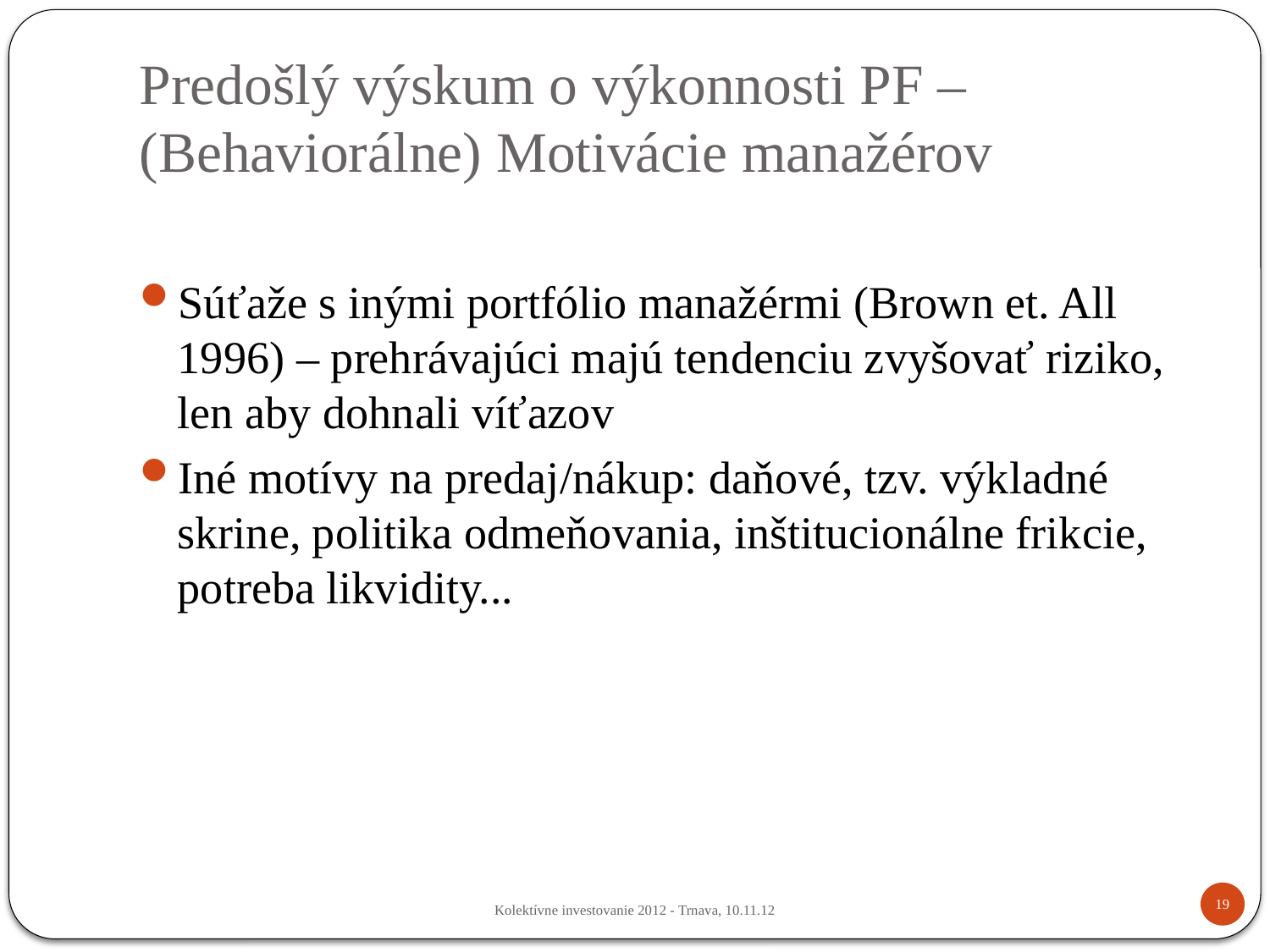

# Predošlý výskum o výkonnosti PF – (Behaviorálne) Motivácie manažérov

Súťaže s inými portfólio manažérmi (Brown et. All 1996) – prehrávajúci majú tendenciu zvyšovať riziko, len aby dohnali víťazov
Iné motívy na predaj/nákup: daňové, tzv. výkladné skrine, politika odmeňovania, inštitucionálne frikcie, potreba likvidity...

19
Kolektívne investovanie 2012 - Trnava, 10.11.12